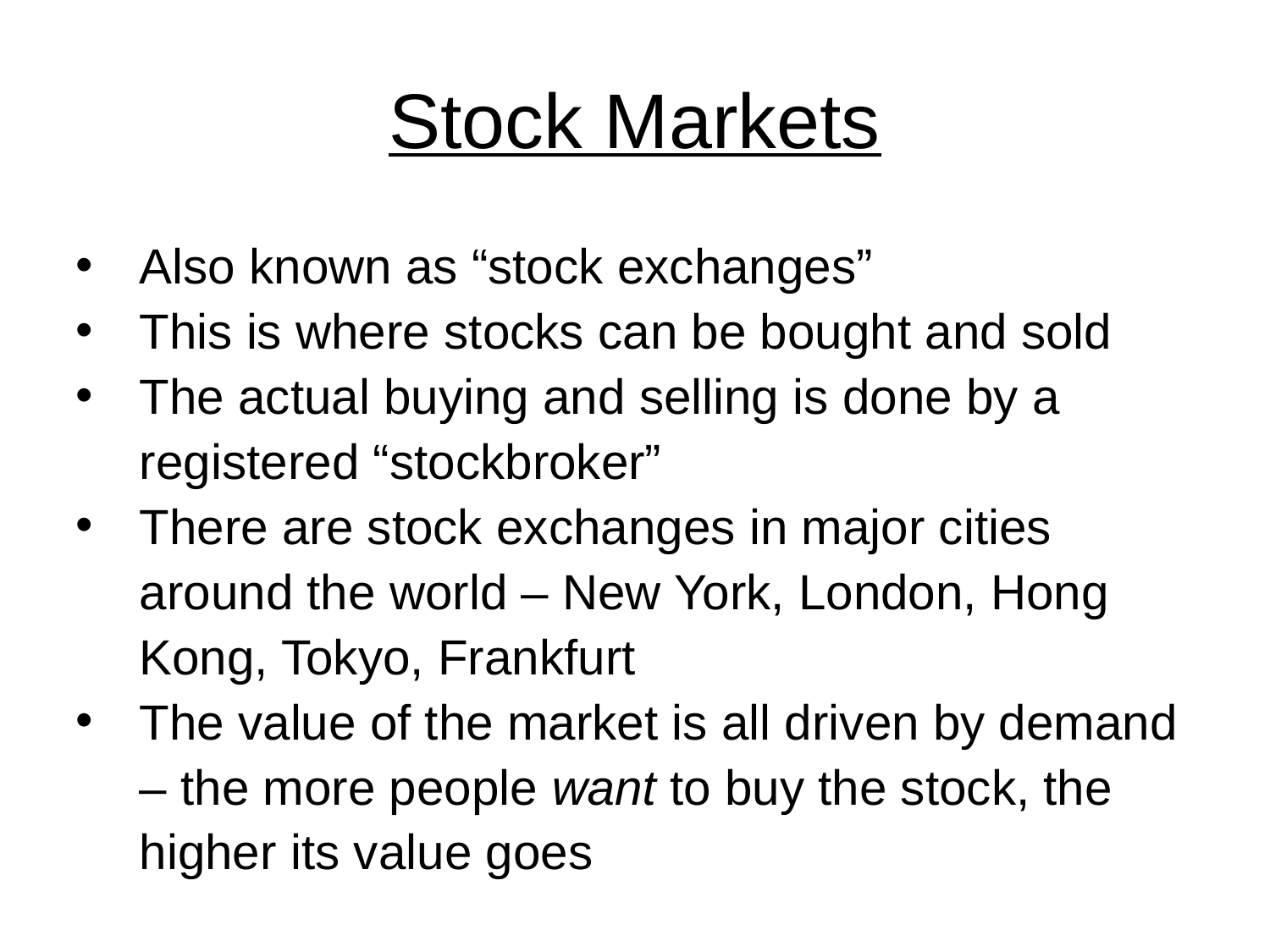

Stock Markets
Also known as “stock exchanges”
This is where stocks can be bought and sold
The actual buying and selling is done by a registered “stockbroker”
There are stock exchanges in major cities around the world – New York, London, Hong Kong, Tokyo, Frankfurt
The value of the market is all driven by demand – the more people want to buy the stock, the higher its value goes